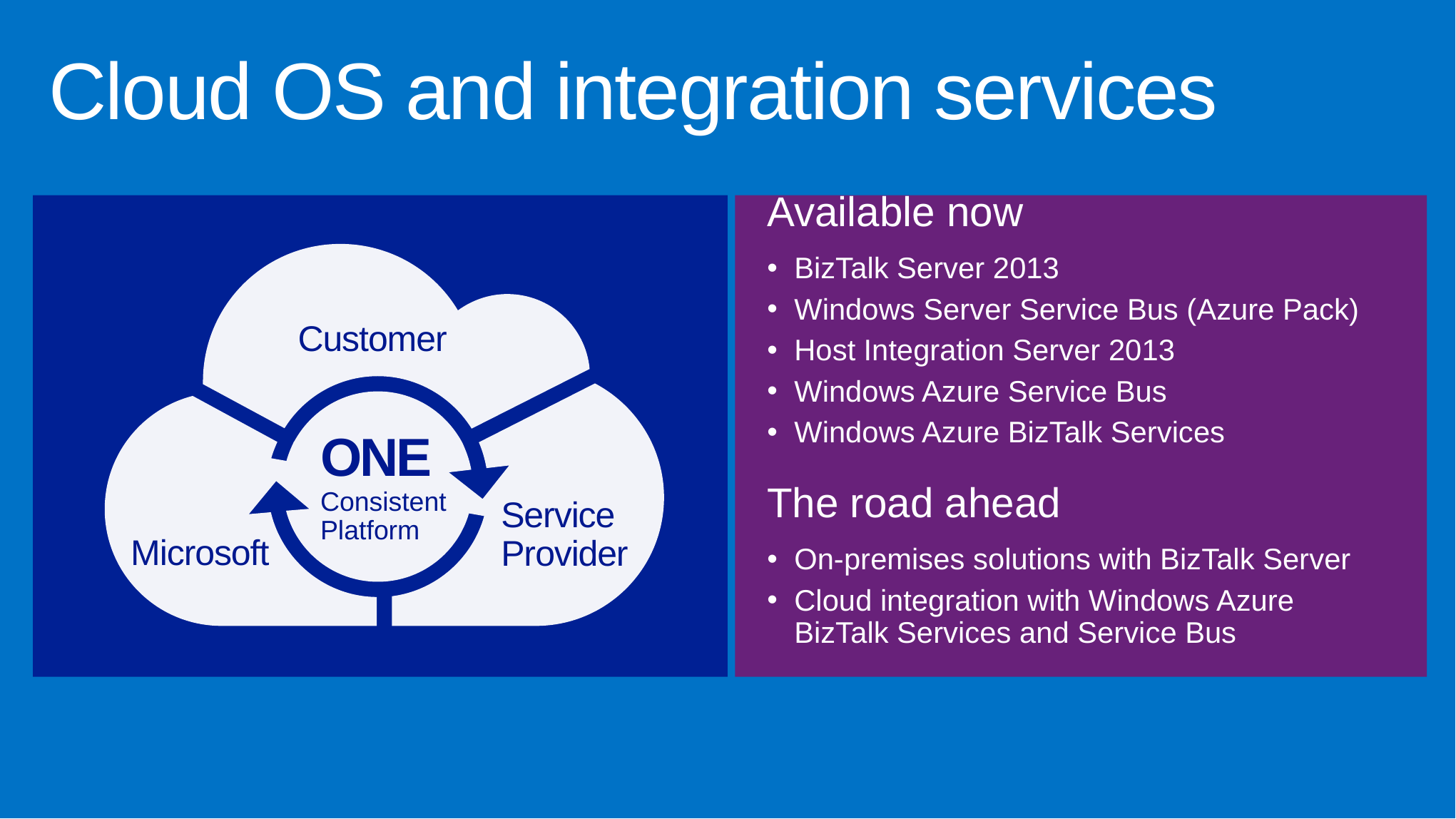

# Cloud OS and integration services

Customer
ONE
Consistent
Platform
Service
Provider
Microsoft

Available now
BizTalk Server 2013
Windows Server Service Bus (Azure Pack)
Host Integration Server 2013
Windows Azure Service Bus
Windows Azure BizTalk Services

The road ahead
On-premises solutions with BizTalk Server
Cloud integration with Windows Azure
BizTalk Services and Service Bus